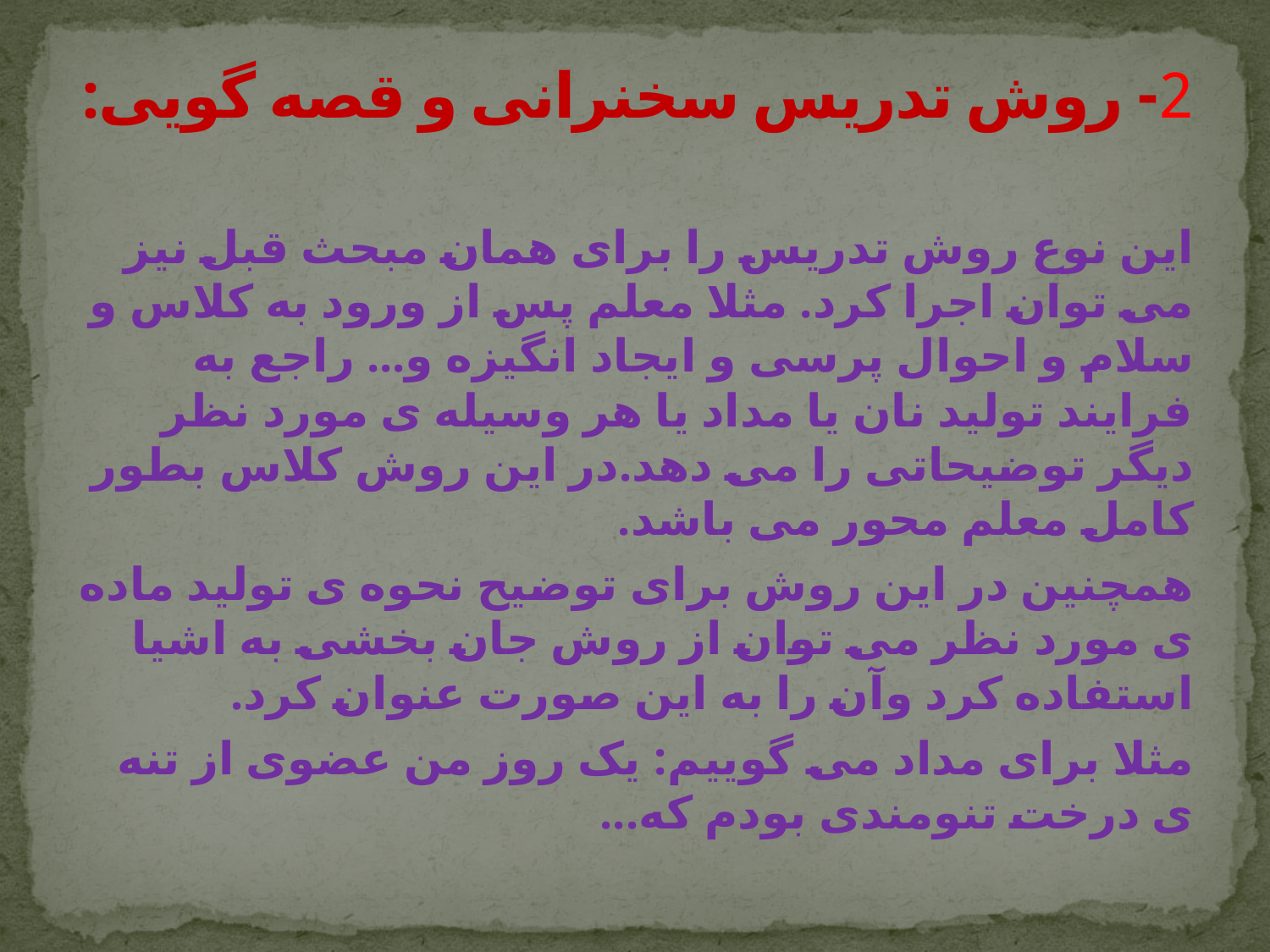

# 2- روش تدریس سخنرانی و قصه گویی:
این نوع روش تدریس را برای همان مبحث قبل نیز می توان اجرا کرد. مثلا معلم پس از ورود به کلاس و سلام و احوال پرسی و ایجاد انگیزه و... راجع به فرایند تولید نان یا مداد یا هر وسیله ی مورد نظر دیگر توضیحاتی را می دهد.در این روش کلاس بطور کامل معلم محور می باشد.
همچنین در این روش برای توضیح نحوه ی تولید ماده ی مورد نظر می توان از روش جان بخشی به اشیا استفاده کرد وآن را به این صورت عنوان کرد.
مثلا برای مداد می گوییم: یک روز من عضوی از تنه ی درخت تنومندی بودم که...